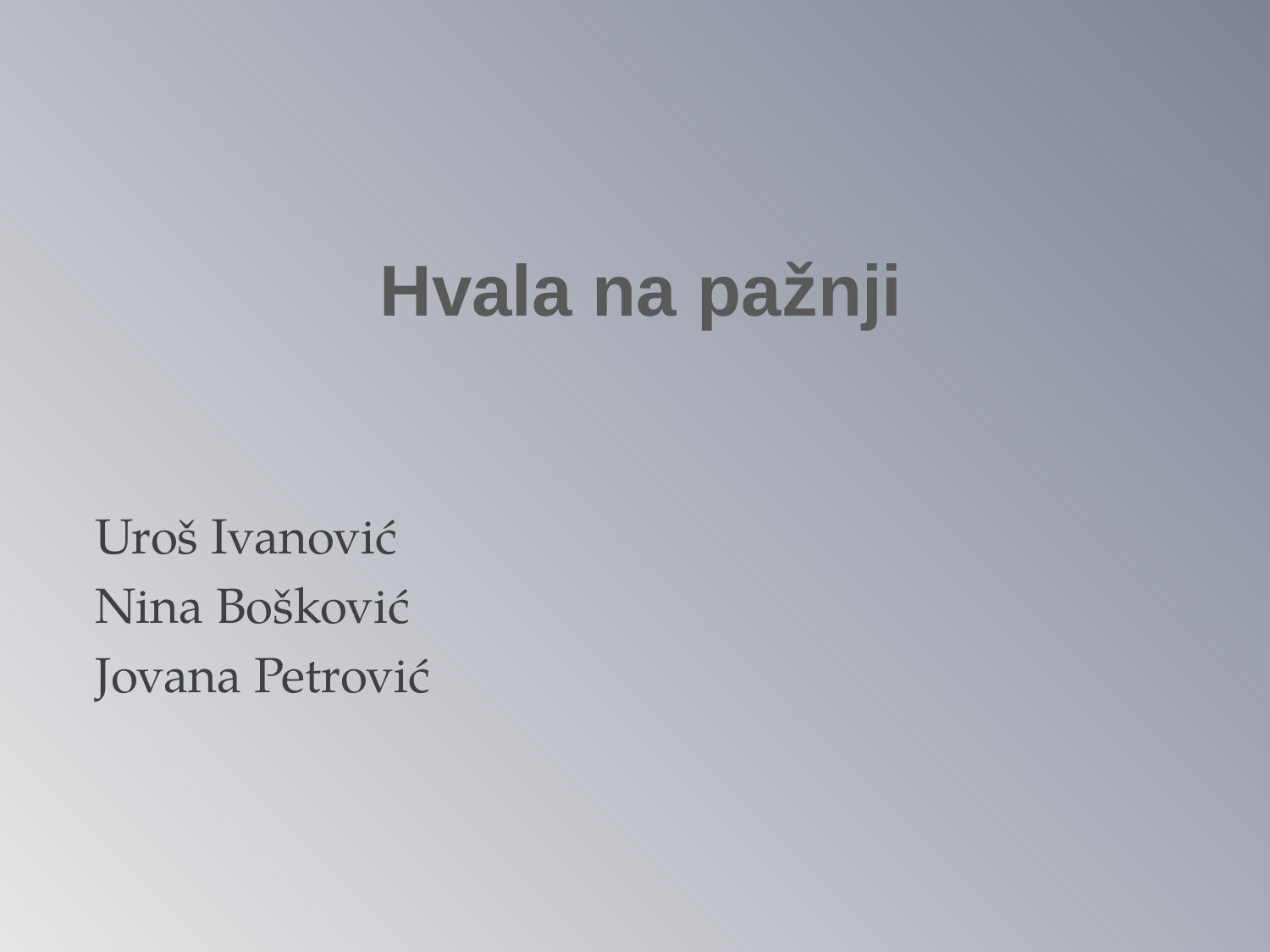

# Hvala na pažnji

Uroš Ivanović
Nina Bošković
Jovana Petrović